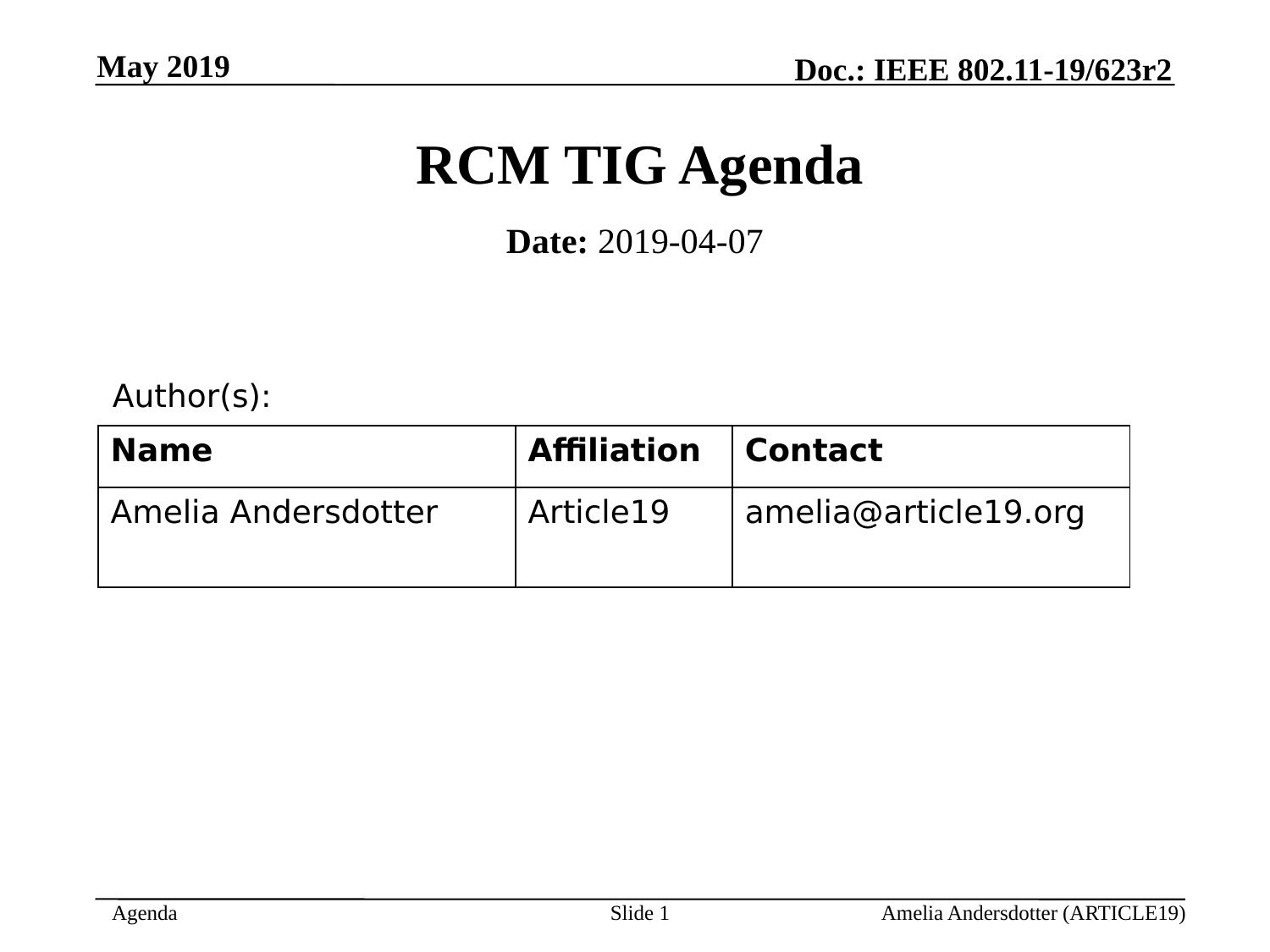

May 2019
RCM TIG Agenda
Date: 2019-04-07

Author(s):
| Name | Affiliation | Contact |
| --- | --- | --- |
| Amelia Andersdotter | Article19 | amelia@article19.org |
Slide 1
Amelia Andersdotter (ARTICLE19)